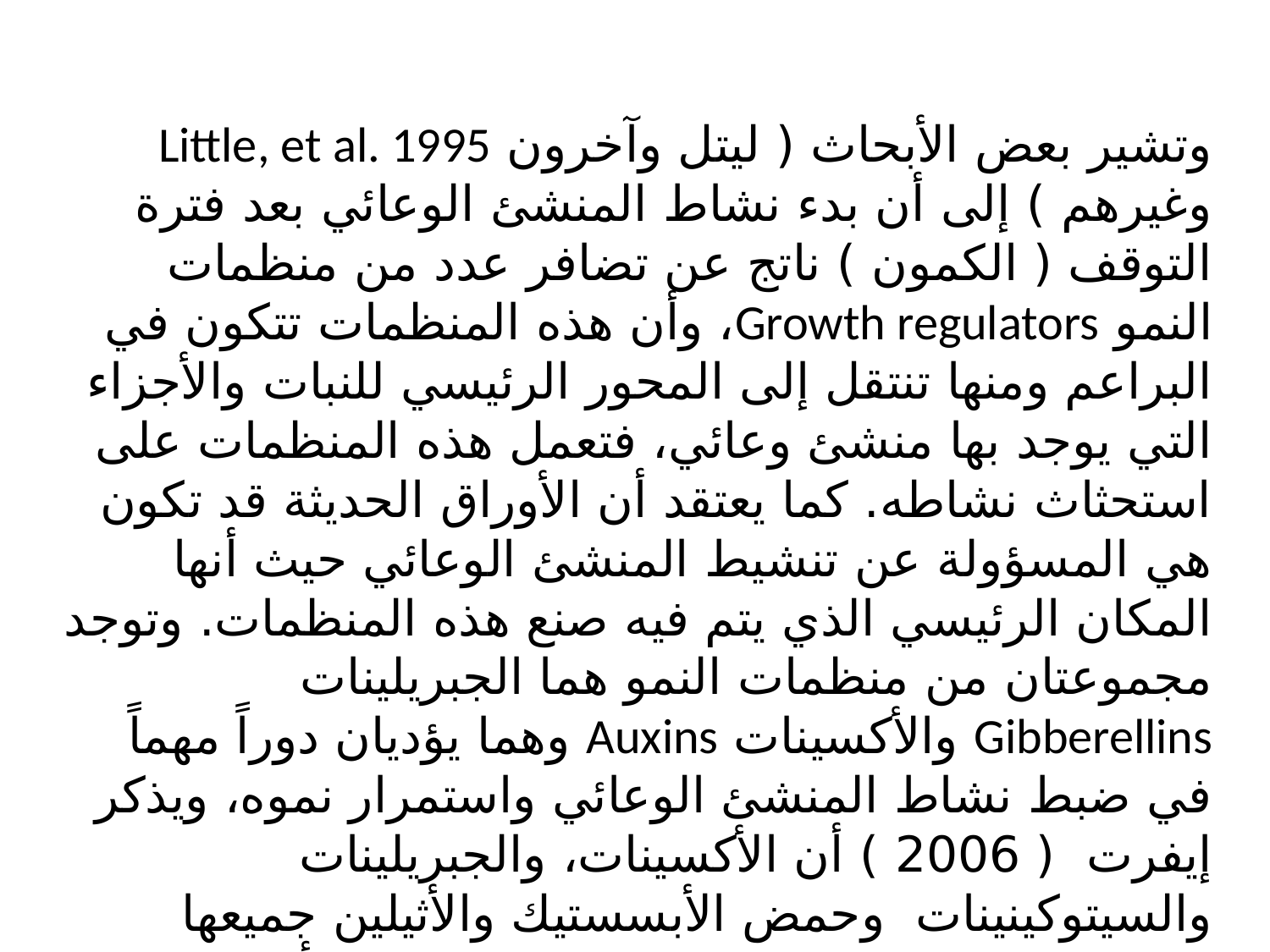

وتشير بعض الأبحاث ( ليتل وآخرون Little, et al. 1995 وغيرهم ) إلى أن بدء نشاط المنشئ الوعائي بعد فترة التوقف ( الكمون ) ناتج عن تضافر عدد من منظمات النمو Growth regulators، وأن هذه المنظمات تتكون في البراعم ومنها تنتقل إلى المحور الرئيسي للنبات والأجزاء التي يوجد بها منشئ وعائي، فتعمل هذه المنظمات على استحثاث نشاطه. كما يعتقد أن الأوراق الحديثة قد تكون هي المسؤولة عن تنشيط المنشئ الوعائي حيث أنها المكان الرئيسي الذي يتم فيه صنع هذه المنظمات. وتوجد مجموعتان من منظمات النمو هما الجبريلينات Gibberellins والأكسينات Auxins وهما يؤديان دوراً مهماً في ضبط نشاط المنشئ الوعائي واستمرار نموه، ويذكر إيفرت  ( 2006 ) أن الأكسينات، والجبريلينات والسيتوكينينات  وحمض الأبسستيك والأثيلين جميعها وجدت في منظقة النسيج الإنشائي الوعائي وأن كل مجموعة منها لعبت دوراً في ضبط نشاط المنشئ الوعائي في فترات مختلفة من نموه. وأما العوامل التي تؤدي إلى تثبيط أو توقف نشاطه فغير معروفة بالتحديد، ولكن قد يكون للفترة الضوئية Photoperiodism دور في ذلك وهي من العوامل